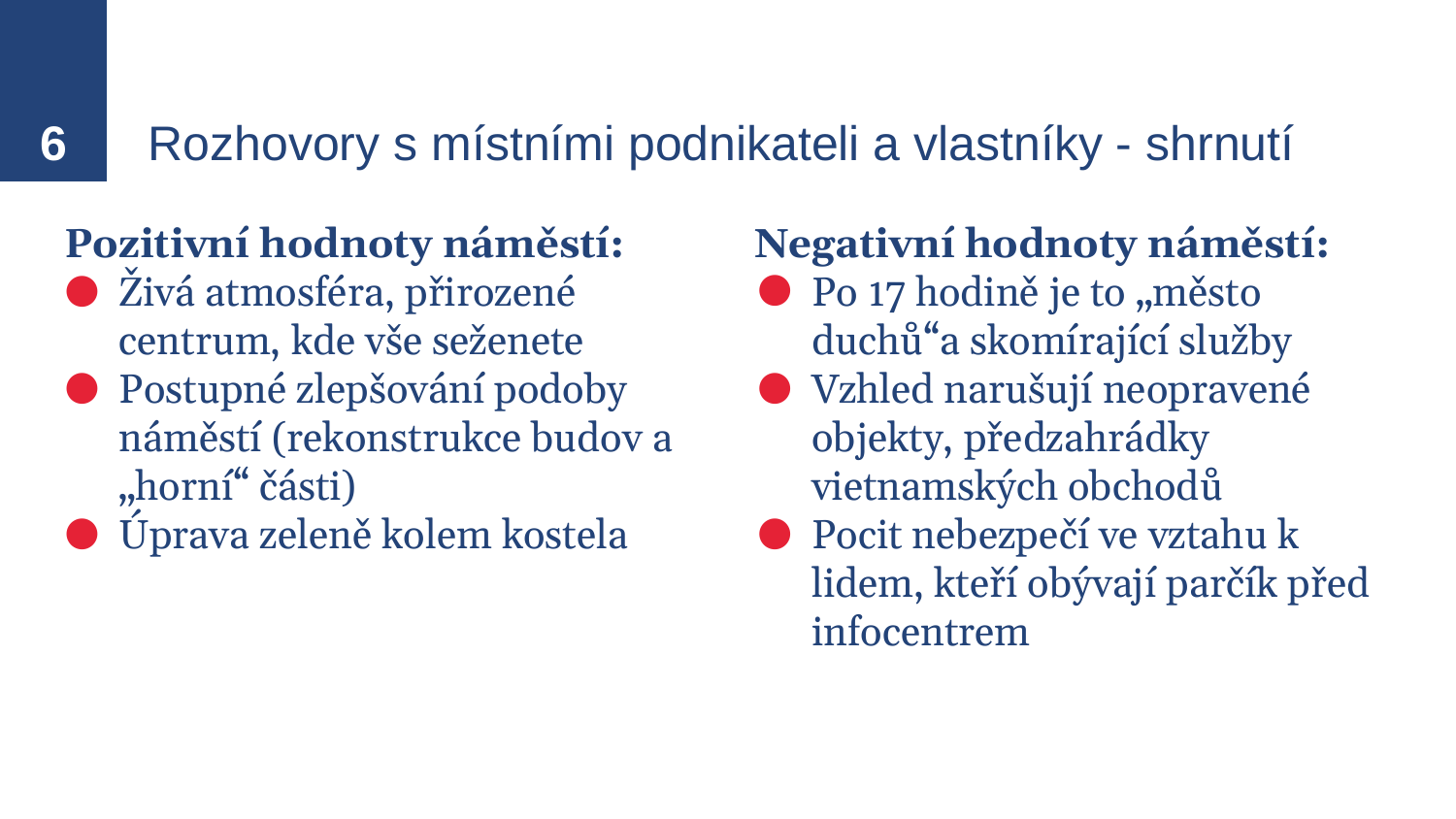

# Rozhovory s místními podnikateli a vlastníky - shrnutí
6
Pozitivní hodnoty náměstí:
Živá atmosféra, přirozené centrum, kde vše seženete
Postupné zlepšování podoby náměstí (rekonstrukce budov a „horní“ části)
Úprava zeleně kolem kostela

Negativní hodnoty náměstí:
Po 17 hodině je to „město duchů“a skomírající služby
Vzhled narušují neopravené objekty, předzahrádky vietnamských obchodů
Pocit nebezpečí ve vztahu k lidem, kteří obývají parčík před infocentrem